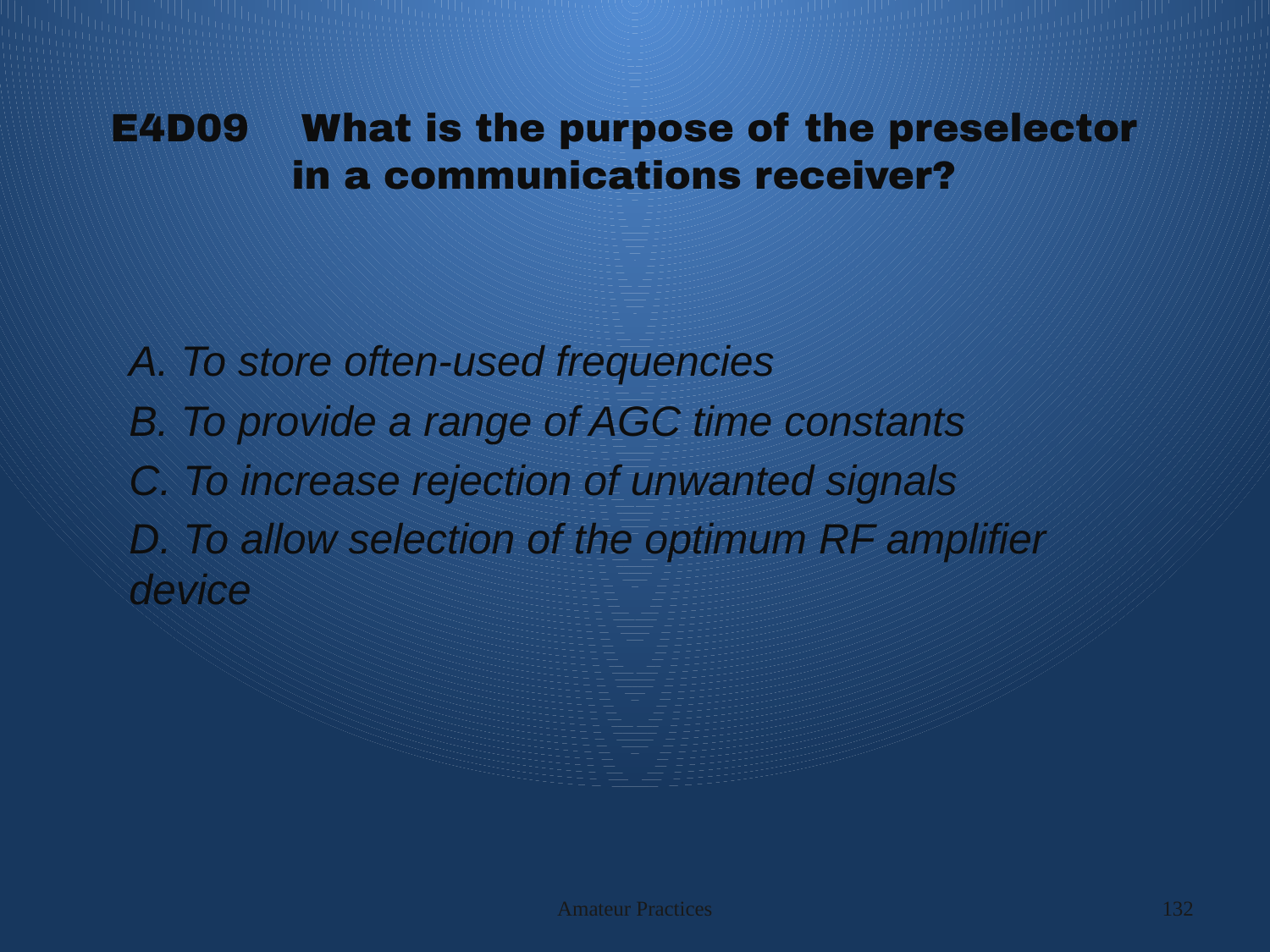

# E4D09    What is the purpose of the preselector in a communications receiver?
A. To store often-used frequencies
B. To provide a range of AGC time constants
C. To increase rejection of unwanted signals
D. To allow selection of the optimum RF amplifier device
Amateur Practices
132